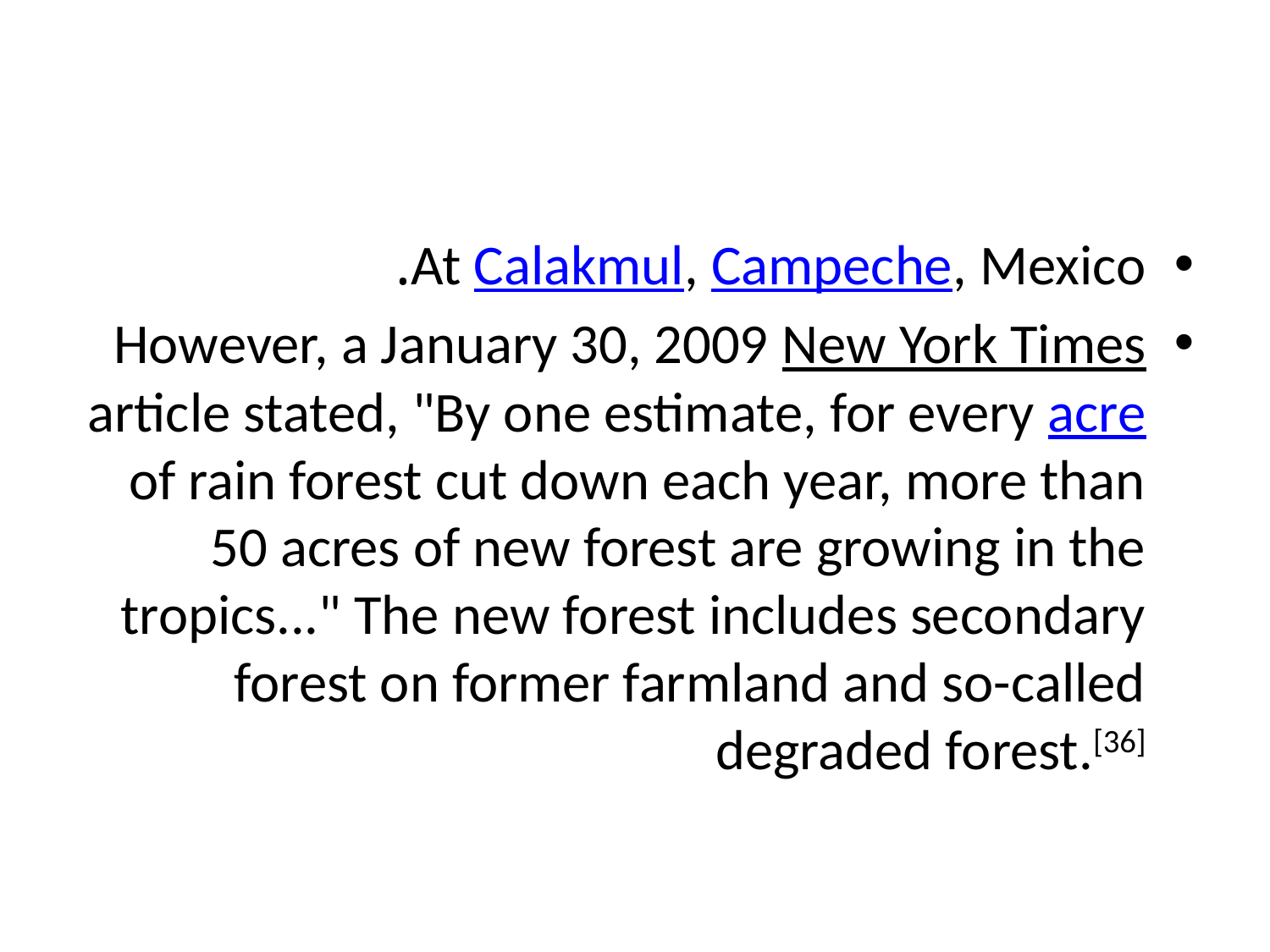

#
At Calakmul, Campeche, Mexico.
However, a January 30, 2009 New York Times article stated, "By one estimate, for every acre of rain forest cut down each year, more than 50 acres of new forest are growing in the tropics..." The new forest includes secondary forest on former farmland and so-called degraded forest.[36]